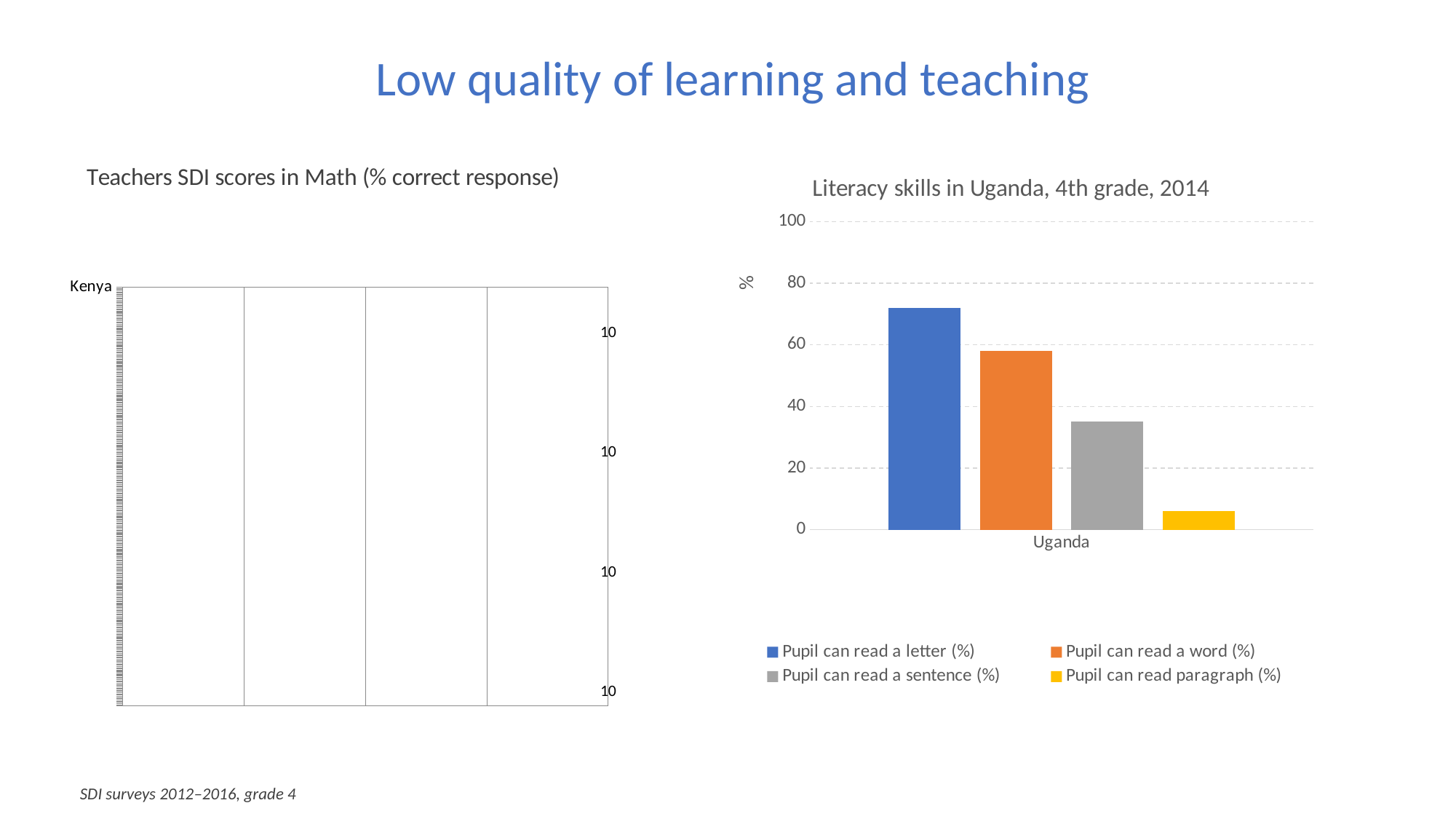

Low quality of learning and teaching

### Chart: Teachers SDI scores in Math (% correct response)

| Category | Mathematic (average core) | aux | Adding double digit numbers  | aux | Subtracting double digits  | aux | Comparing fractions  | aux | auxiliary labels |
|---|---|---|---|---|---|---|---|---|---|
| Kenya | 77.0 | 23.0 | 98.0 | 2.0 | 86.0 | 14.0 | 40.0 | 60.0 | 10.0 |
| Tanzania | 65.0 | 35.0 | 97.0 | 3.0 | 86.0 | 14.0 | 50.0 | 50.0 | 10.0 |
| Uganda | 58.0 | 42.0 | 96.0 | 4.0 | 79.0 | 21.0 | 21.0 | 79.0 | 10.0 |

### Chart: Literacy skills in Uganda, 4th grade, 2014

| Category | Pupil can read a letter (%)  | Pupil can read a word (%)  | Pupil can read a sentence (%)  | Pupil can read paragraph (%)  |
|---|---|---|---|---|
| Uganda | 72.0 | 58.0 | 35.0 | 6.0 |
SDI surveys 2012–2016, grade 4